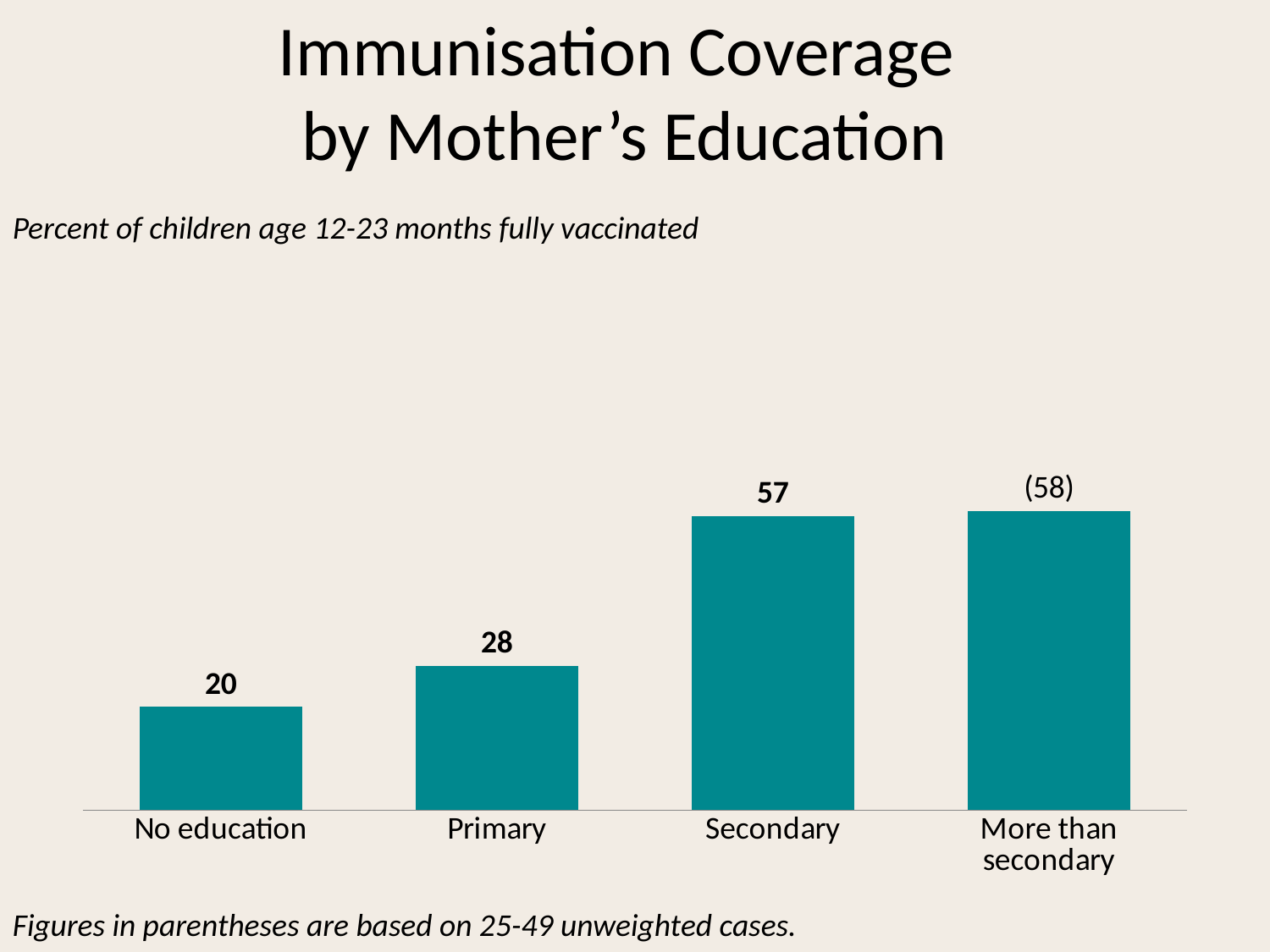

# Immunisation Coverage by Mother’s Education
Percent of children age 12-23 months fully vaccinated

### Chart

| Category | Series 1 |
|---|---|
| No education | 20.0 |
| Primary | 28.0 |
| Secondary | 57.0 |
| More than secondary | 58.0 |
Figures in parentheses are based on 25-49 unweighted cases.